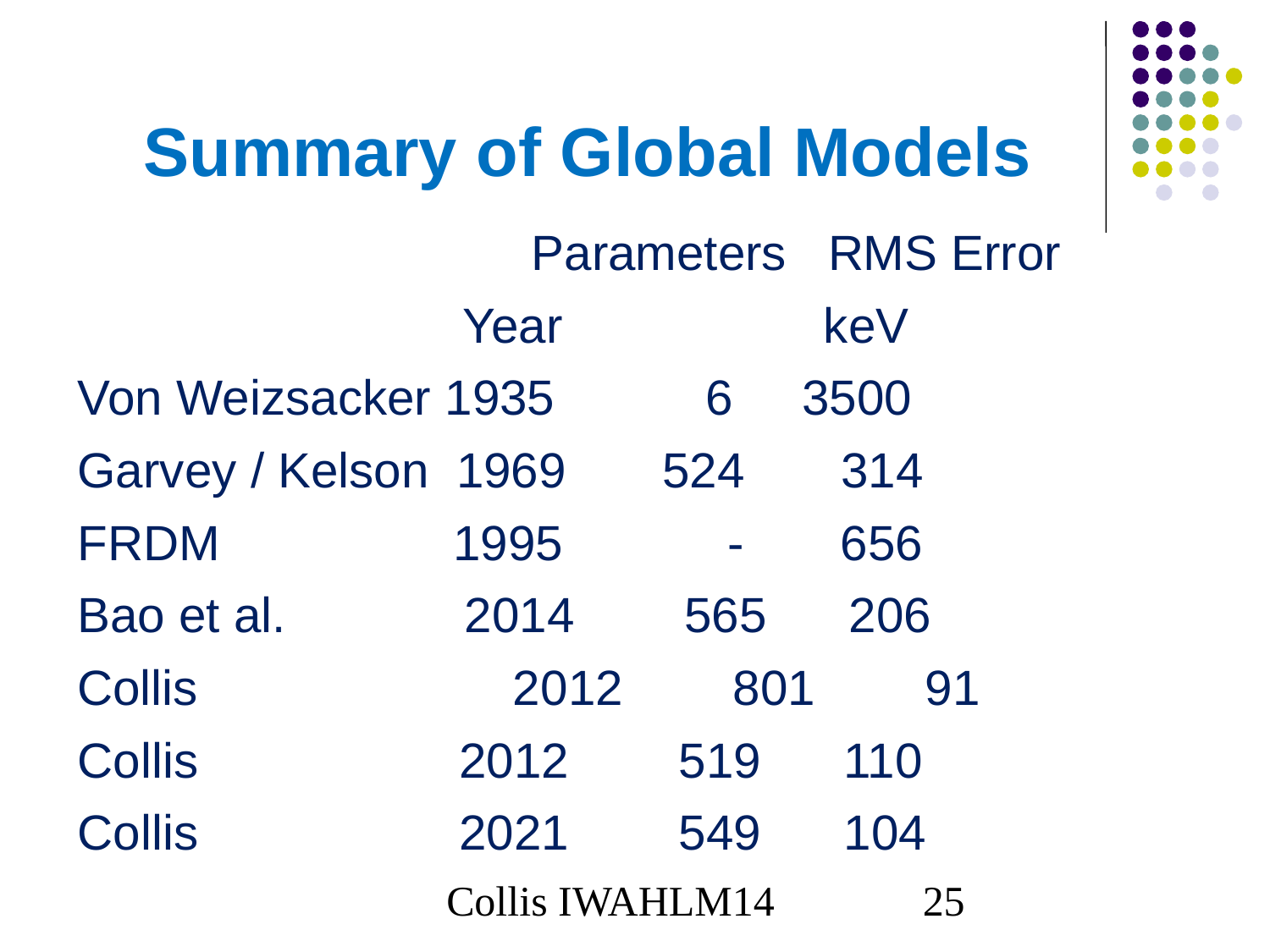

# Summary of Global Models
                                 Parameters   RMS Error
                            Year                   keV
Von Weizsacker 1935           6     3500
Garvey / Kelson  1969       524       314
FRDM                 1995            -       656
Bao et al.             2014        565      206
Collis	                   2012        801        91
Collis                   2012        519      110
Collis                   2021        549      104

Collis IWAHLM14
25